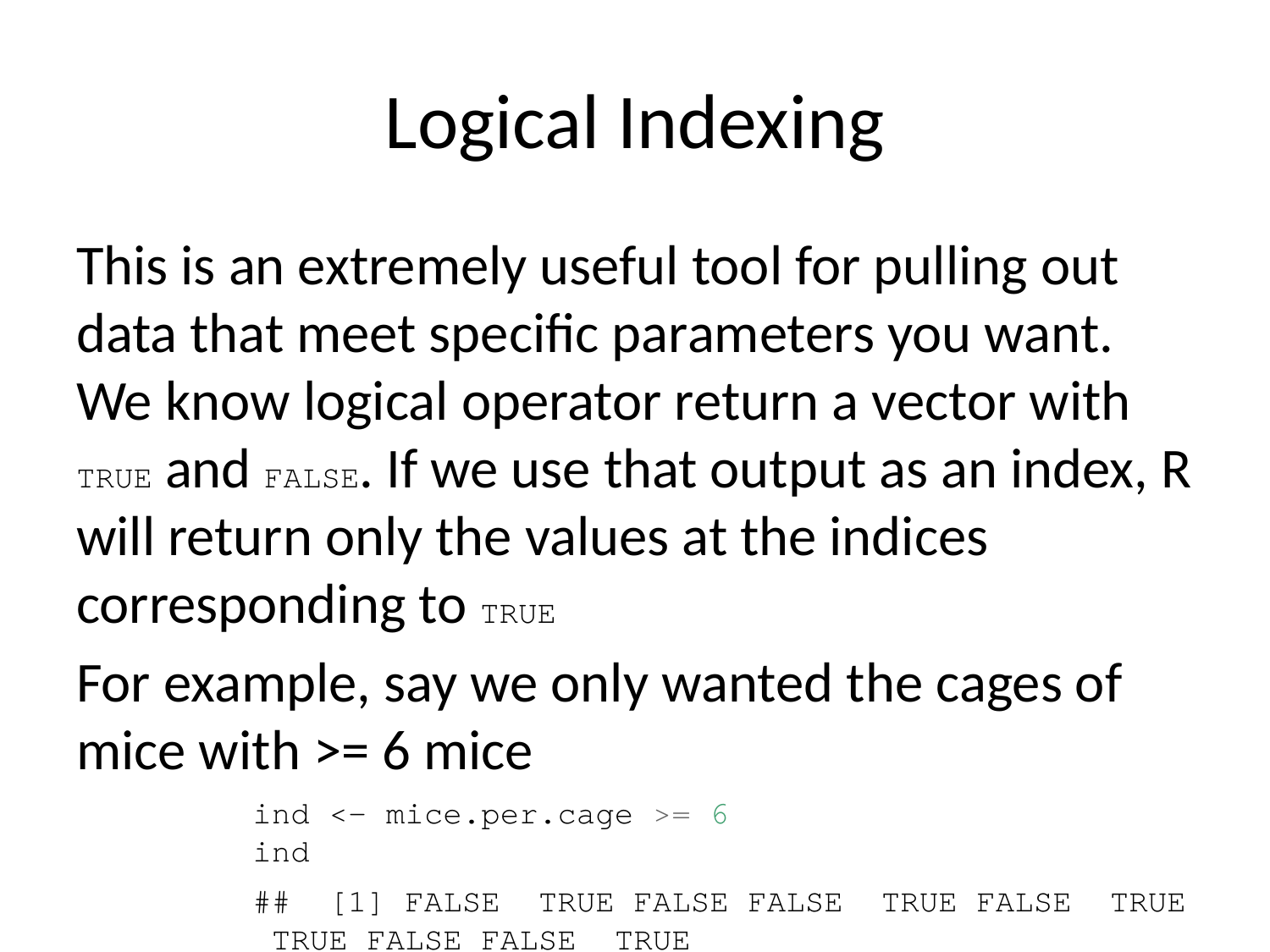

# Logical Indexing
This is an extremely useful tool for pulling out data that meet specific parameters you want. We know logical operator return a vector with TRUE and FALSE. If we use that output as an index, R will return only the values at the indices corresponding to TRUE
For example, say we only wanted the cages of mice with >= 6 mice
ind <- mice.per.cage >= 6
ind
##  [1] FALSE  TRUE FALSE FALSE  TRUE FALSE  TRUE  TRUE FALSE FALSE  TRUE
## [12]  TRUE FALSE